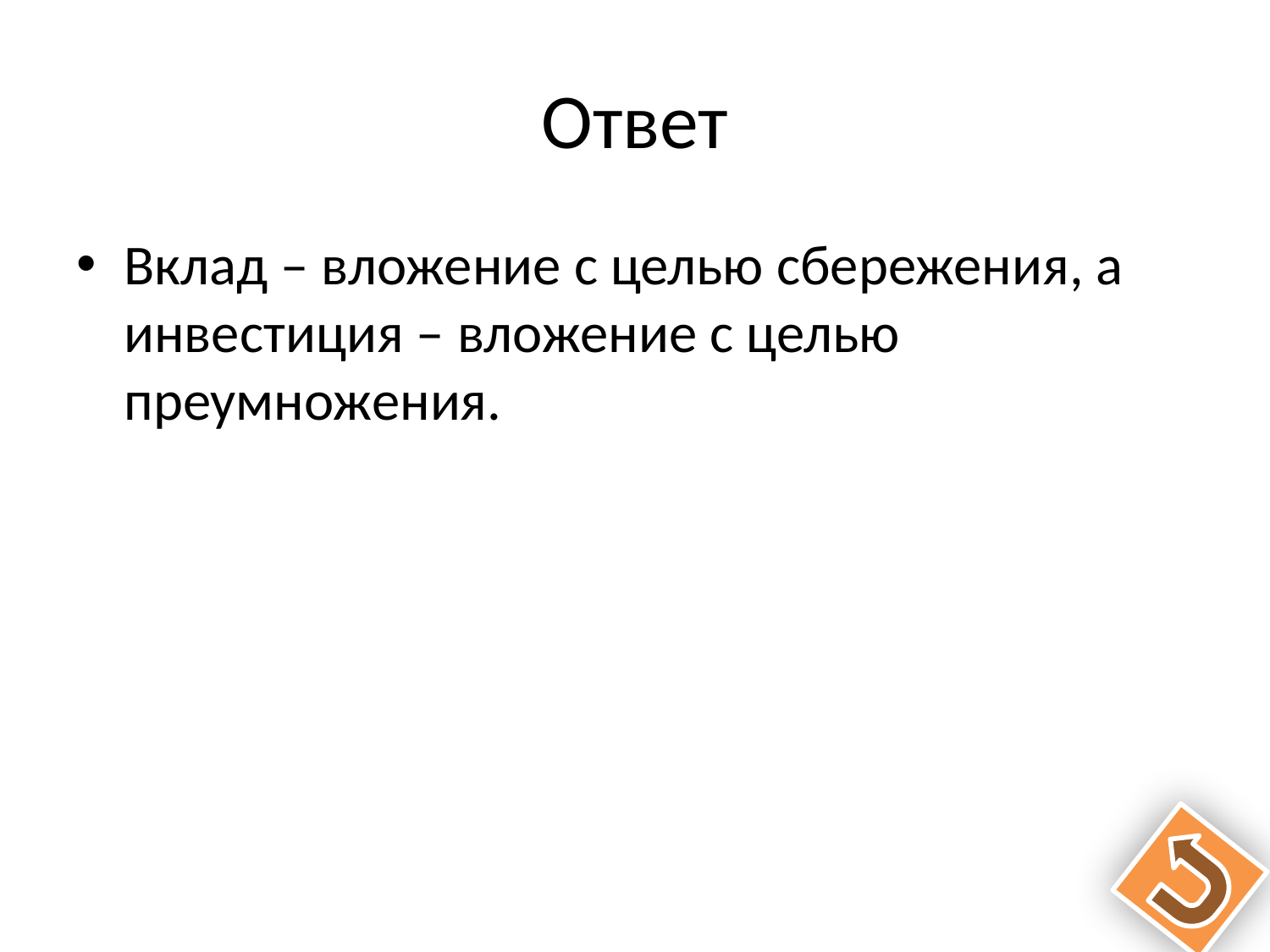

# Ответ
Вклад – вложение с целью сбережения, а инвестиция – вложение с целью преумножения.